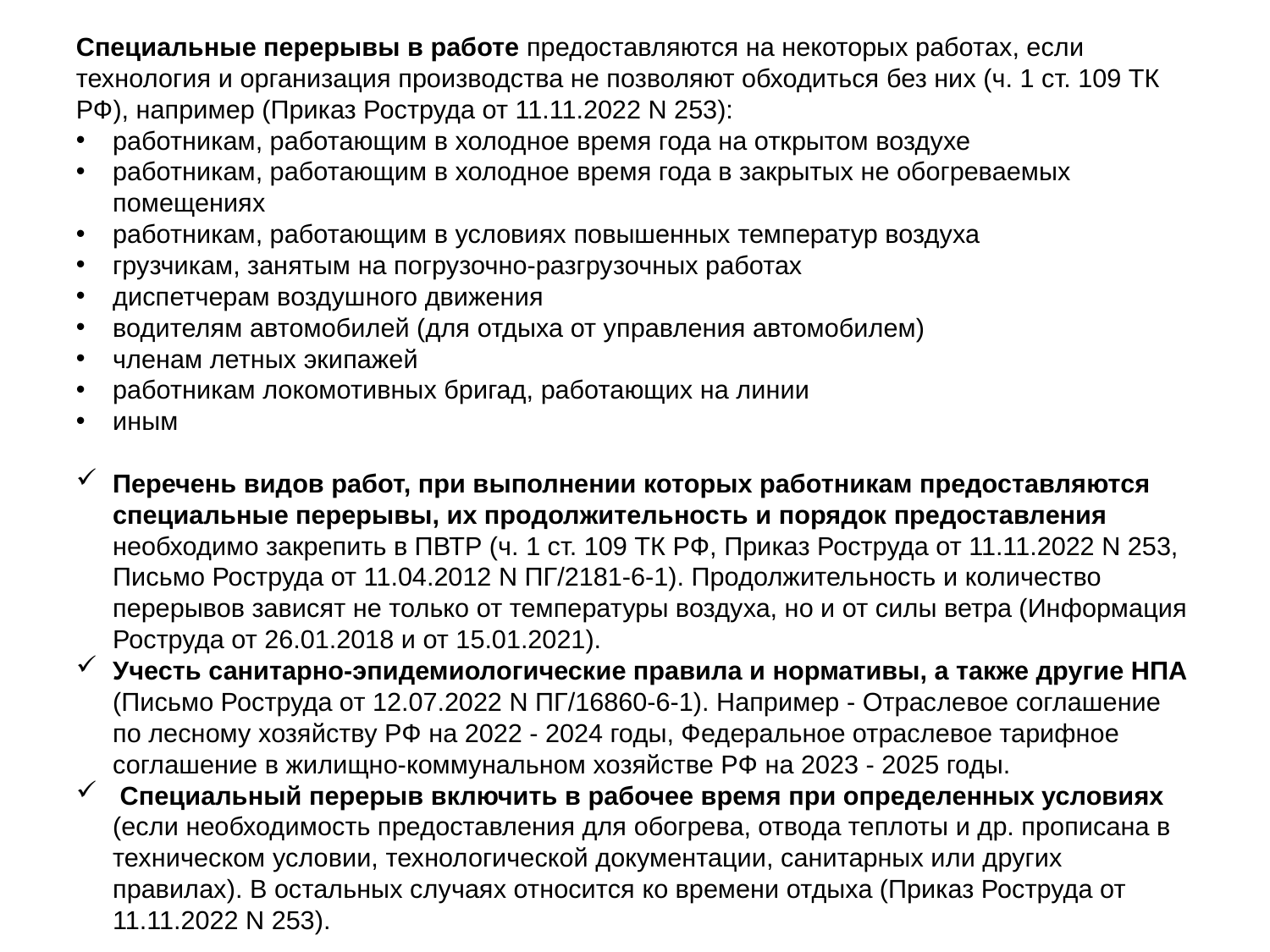

Специальные перерывы в работе предоставляются на некоторых работах, если технология и организация производства не позволяют обходиться без них (ч. 1 ст. 109 ТК РФ), например (Приказ Роструда от 11.11.2022 N 253):
работникам, работающим в холодное время года на открытом воздухе
работникам, работающим в холодное время года в закрытых не обогреваемых помещениях
работникам, работающим в условиях повышенных температур воздуха
грузчикам, занятым на погрузочно-разгрузочных работах
диспетчерам воздушного движения
водителям автомобилей (для отдыха от управления автомобилем)
членам летных экипажей
работникам локомотивных бригад, работающих на линии
иным

Перечень видов работ, при выполнении которых работникам предоставляются специальные перерывы, их продолжительность и порядок предоставления необходимо закрепить в ПВТР (ч. 1 ст. 109 ТК РФ, Приказ Роструда от 11.11.2022 N 253, Письмо Роструда от 11.04.2012 N ПГ/2181-6-1). Продолжительность и количество перерывов зависят не только от температуры воздуха, но и от силы ветра (Информация Роструда от 26.01.2018 и от 15.01.2021).
Учесть санитарно-эпидемиологические правила и нормативы, а также другие НПА (Письмо Роструда от 12.07.2022 N ПГ/16860-6-1). Например - Отраслевое соглашение по лесному хозяйству РФ на 2022 - 2024 годы, Федеральное отраслевое тарифное соглашение в жилищно-коммунальном хозяйстве РФ на 2023 - 2025 годы.
 Специальный перерыв включить в рабочее время при определенных условиях (если необходимость предоставления для обогрева, отвода теплоты и др. прописана в техническом условии, технологической документации, санитарных или других правилах). В остальных случаях относится ко времени отдыха (Приказ Роструда от 11.11.2022 N 253).